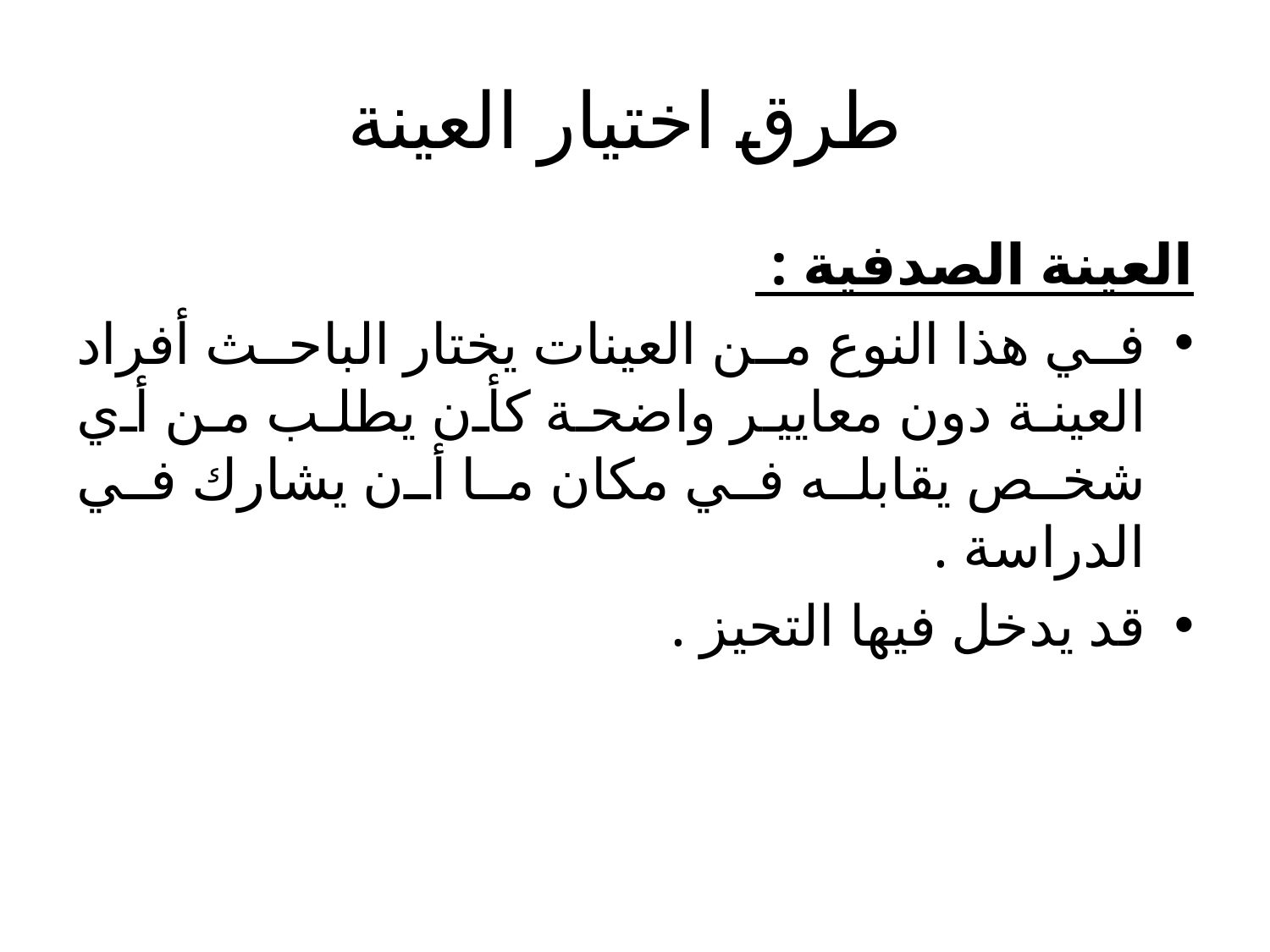

# طرق اختيار العينة
العينة الصدفية :
في هذا النوع من العينات يختار الباحث أفراد العينة دون معايير واضحة كأن يطلب من أي شخص يقابله في مكان ما أن يشارك في الدراسة .
قد يدخل فيها التحيز .